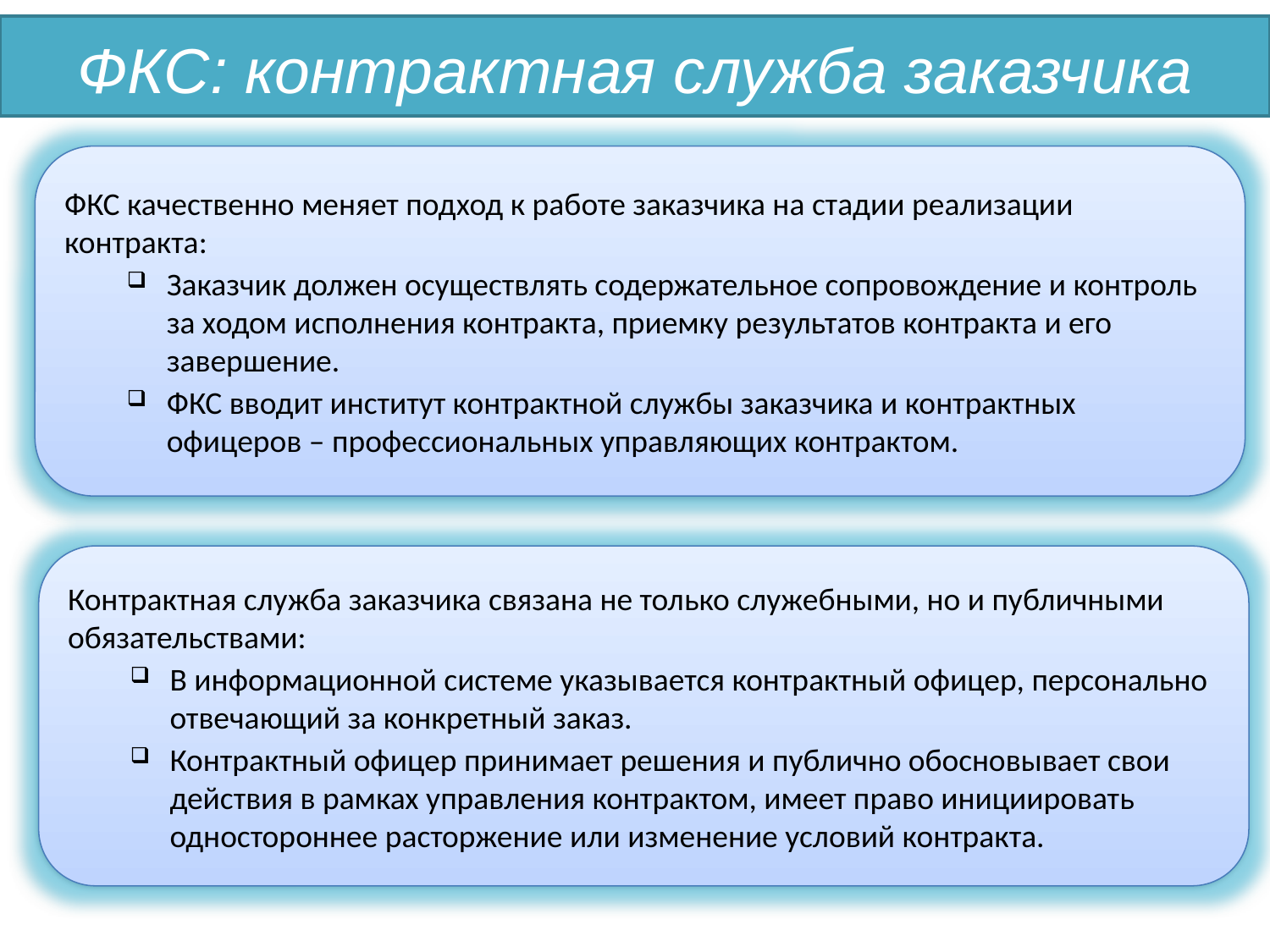

ФКС: контрактная служба заказчика
ФКС качественно меняет подход к работе заказчика на стадии реализации контракта:
Заказчик должен осуществлять содержательное сопровождение и контроль за ходом исполнения контракта, приемку результатов контракта и его завершение.
ФКС вводит институт контрактной службы заказчика и контрактных офицеров – профессиональных управляющих контрактом.
Контрактная служба заказчика связана не только служебными, но и публичными обязательствами:
В информационной системе указывается контрактный офицер, персонально отвечающий за конкретный заказ.
Контрактный офицер принимает решения и публично обосновывает свои действия в рамках управления контрактом, имеет право инициировать одностороннее расторжение или изменение условий контракта.